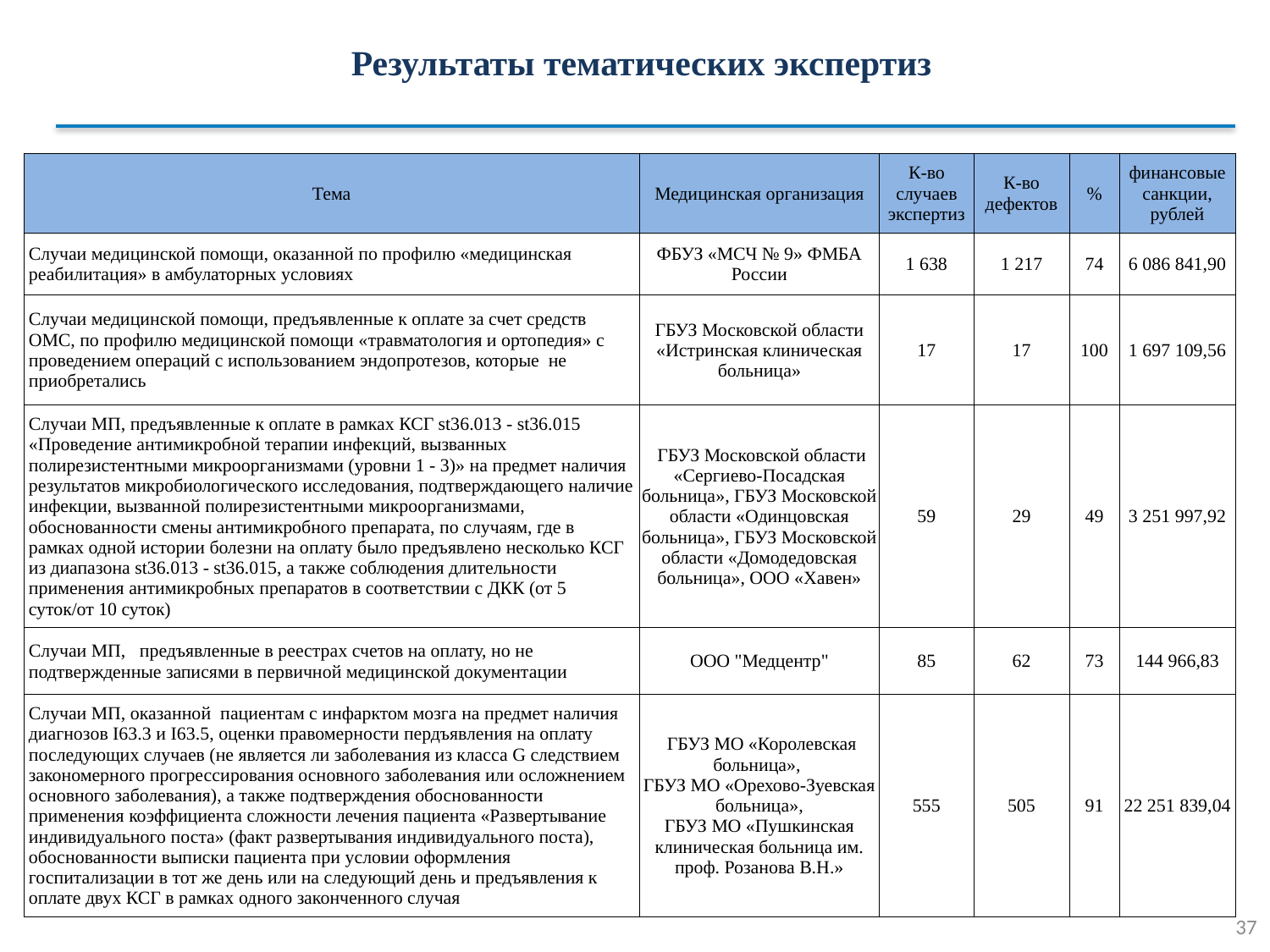

Результаты тематических экспертиз
| Тема | Медицинская организация | К-во случаев экспертиз | К-во дефектов | % | финансовые санкции, рублей |
| --- | --- | --- | --- | --- | --- |
| Случаи медицинской помощи, оказанной по профилю «медицинская реабилитация» в амбулаторных условиях | ФБУЗ «МСЧ № 9» ФМБА России | 1 638 | 1 217 | 74 | 6 086 841,90 |
| Случаи медицинской помощи, предъявленные к оплате за счет средств ОМС, по профилю медицинской помощи «травматология и ортопедия» с проведением операций с использованием эндопротезов, которые не приобретались | ГБУЗ Московской области «Истринская клиническая больница» | 17 | 17 | 100 | 1 697 109,56 |
| Случаи МП, предъявленные к оплате в рамках КСГ st36.013 - st36.015 «Проведение антимикробной терапии инфекций, вызванных полирезистентными микроорганизмами (уровни 1 - 3)» на предмет наличия результатов микробиологического исследования, подтверждающего наличие инфекции, вызванной полирезистентными микроорганизмами, обоснованности смены антимикробного препарата, по случаям, где в рамках одной истории болезни на оплату было предъявлено несколько КСГ из диапазона st36.013 - st36.015, а также соблюдения длительности применения антимикробных препаратов в соответствии с ДКК (от 5 суток/от 10 суток) | ГБУЗ Московской области «Сергиево-Посадская больница», ГБУЗ Московской области «Одинцовская больница», ГБУЗ Московской области «Домодедовская больница», ООО «Хавен» | 59 | 29 | 49 | 3 251 997,92 |
| Случаи МП, предъявленные в реестрах счетов на оплату, но не подтвержденные записями в первичной медицинской документации | ООО "Медцентр" | 85 | 62 | 73 | 144 966,83 |
| Случаи МП, оказанной пациентам с инфарктом мозга на предмет наличия диагнозов I63.3 и I63.5, оценки правомерности пердъявления на оплату последующих случаев (не является ли заболевания из класса G следствием закономерного прогрессирования основного заболевания или осложнением основного заболевания), а также подтверждения обоснованности применения коэффициента сложности лечения пациента «Развертывание индивидуального поста» (факт развертывания индивидуального поста), обоснованности выписки пациента при условии оформления госпитализации в тот же день или на следующий день и предъявления к оплате двух КСГ в рамках одного законченного случая | ГБУЗ МО «Королевская больница», ГБУЗ МО «Орехово-Зуевская больница», ГБУЗ МО «Пушкинская клиническая больница им. проф. Розанова В.Н.» | 555 | 505 | 91 | 22 251 839,04 |
37